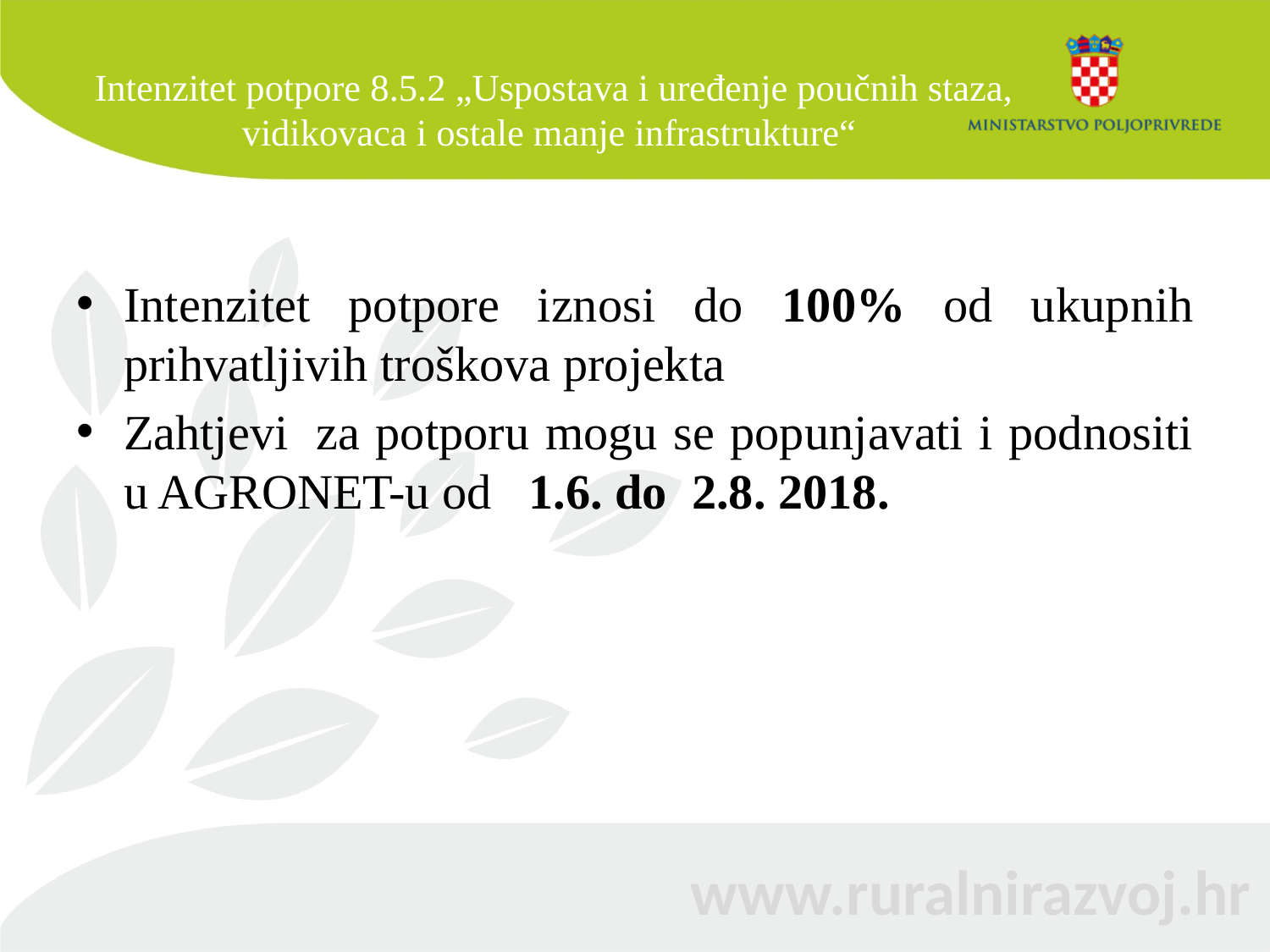

# Intenzitet potpore 8.5.2 „Uspostava i uređenje poučnih staza, vidikovaca i ostale manje infrastrukture“
Intenzitet potpore iznosi do 100% od ukupnih prihvatljivih troškova projekta
Zahtjevi  za potporu mogu se popunjavati i podnositi u AGRONET-u od   1.6. do  2.8. 2018.